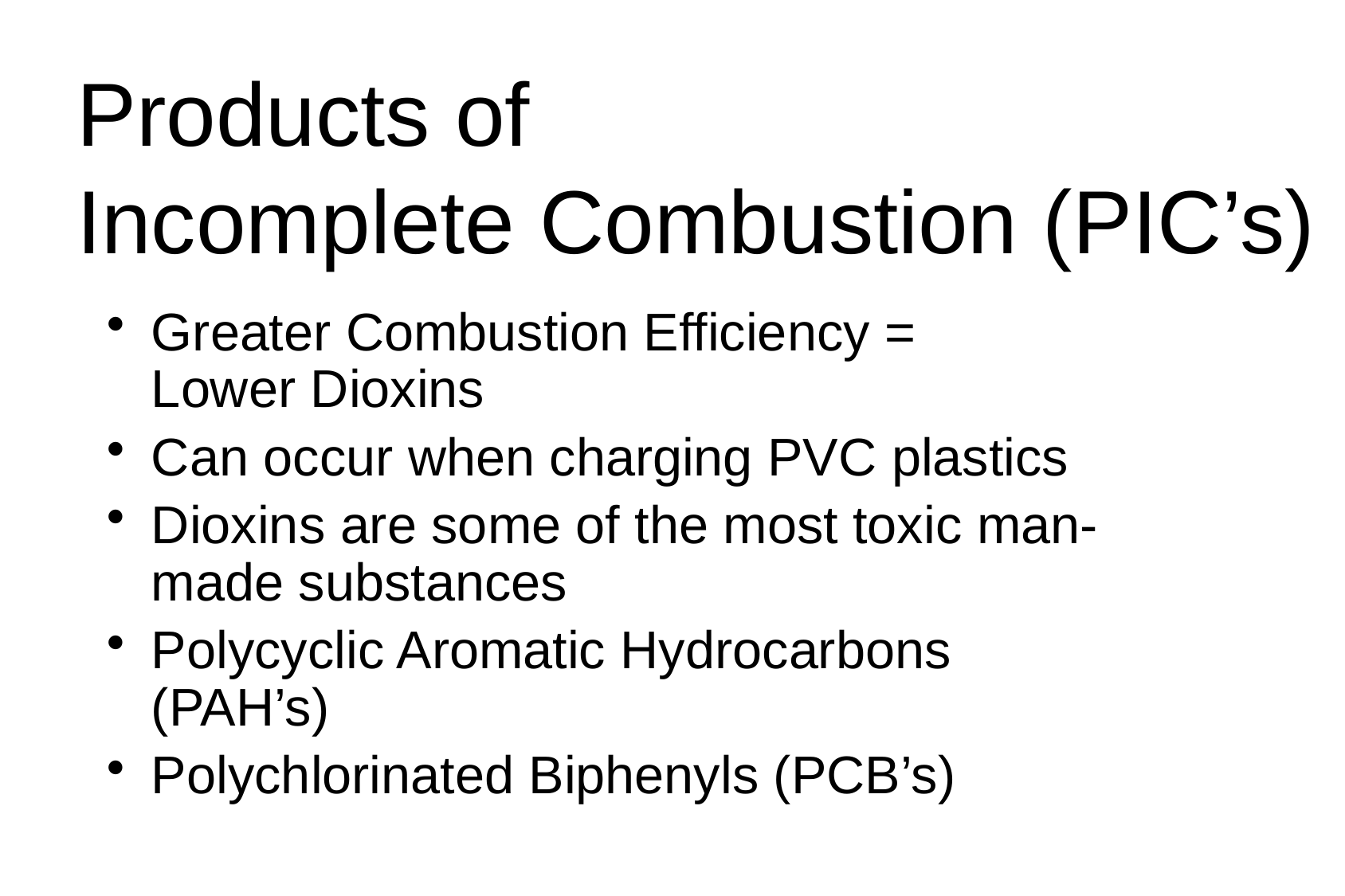

# Products of Incomplete Combustion (PIC’s)
Greater Combustion Efficiency =
Lower Dioxins
Can occur when charging PVC plastics
Dioxins are some of the most toxic man-made substances
Polycyclic Aromatic Hydrocarbons (PAH’s)
Polychlorinated Biphenyls (PCB’s)